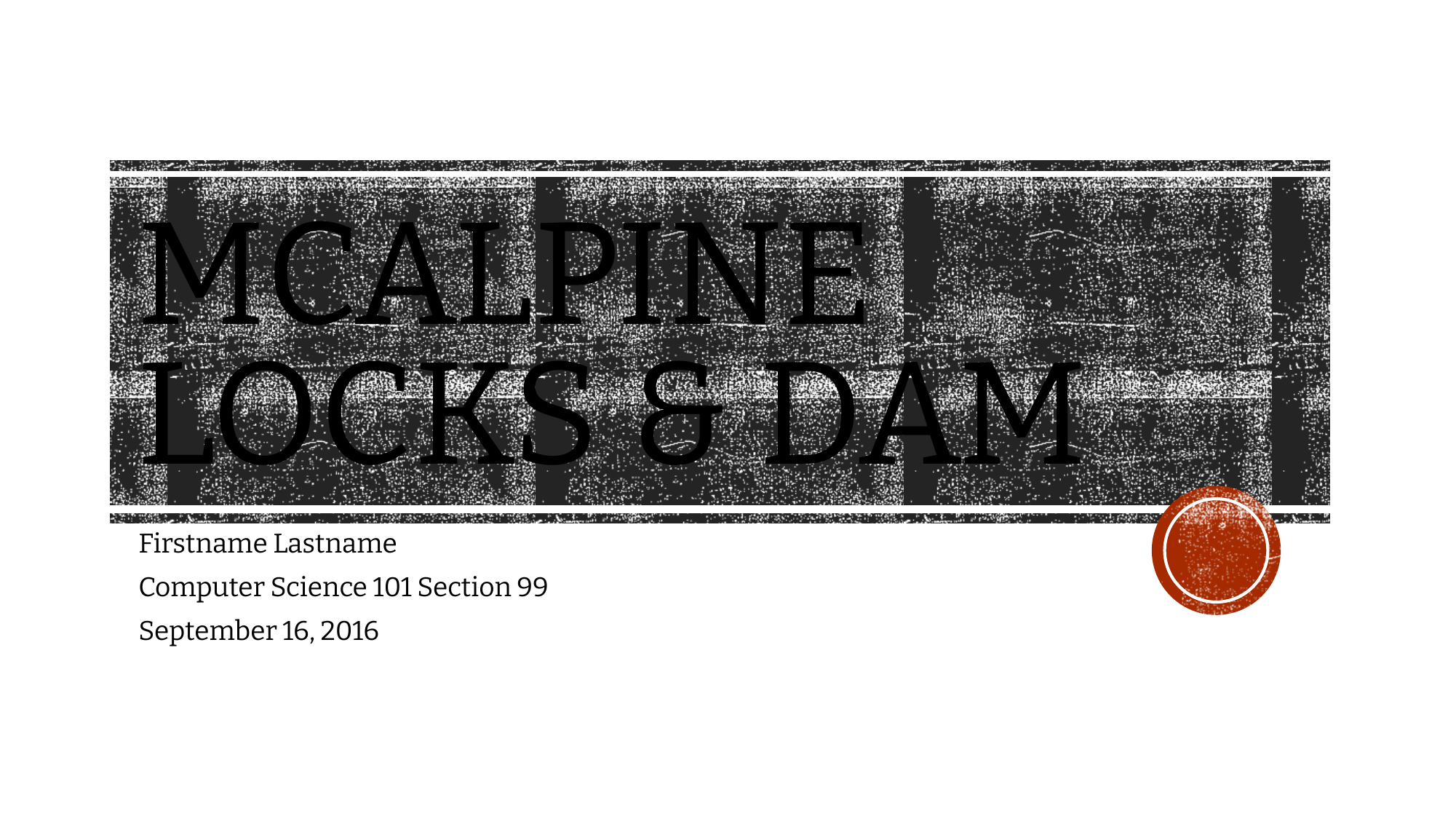

# McAlpine Locks & Dam
Firstname Lastname
Computer Science 101 Section 99
September 16, 2016